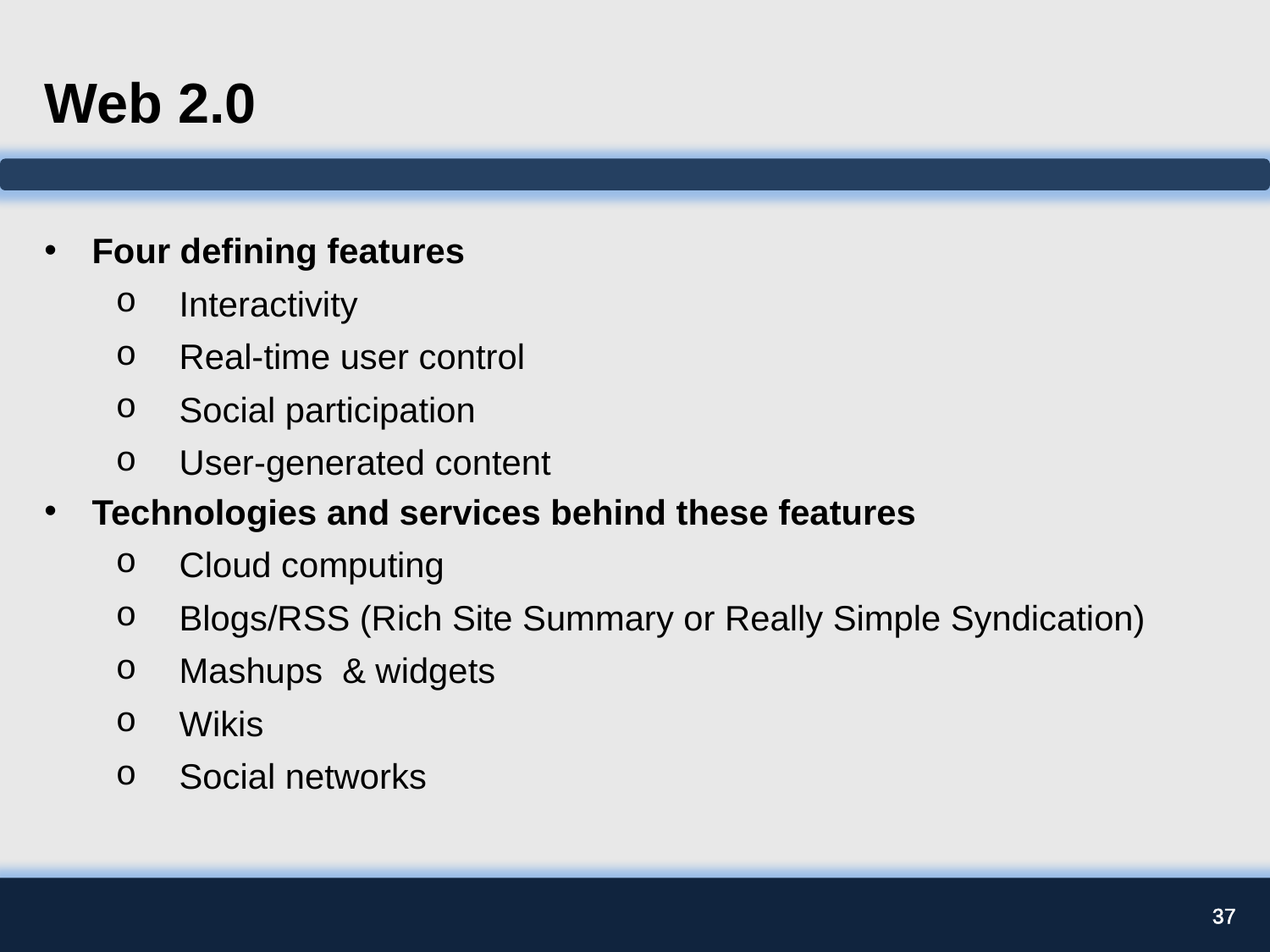

# Web 2.0
Four defining features
Interactivity
Real-time user control
Social participation
User-generated content
Technologies and services behind these features
Cloud computing
Blogs/RSS (Rich Site Summary or Really Simple Syndication)
Mashups  & widgets
Wikis
Social networks
37